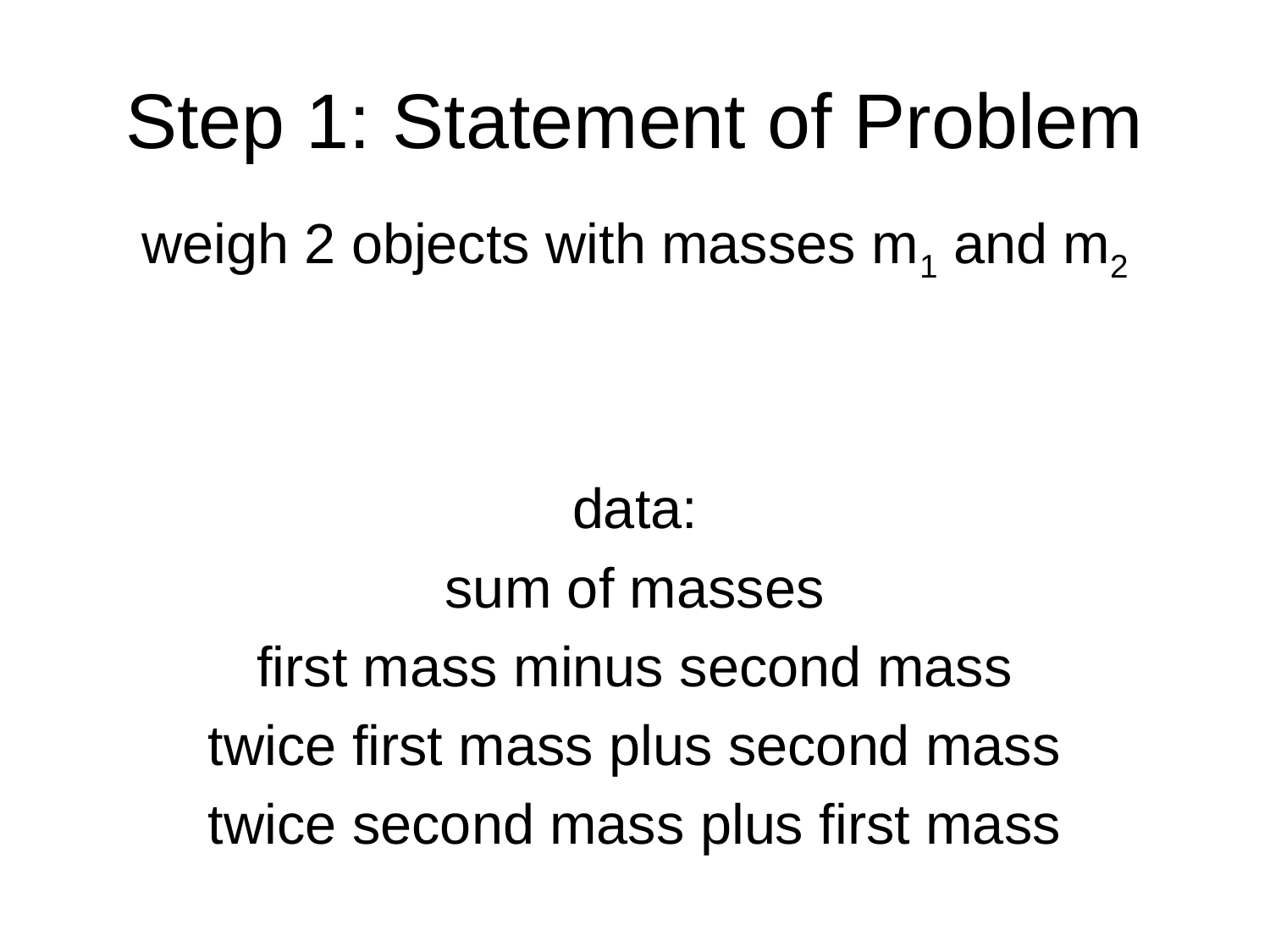

# Step 1: Statement of Problem
weigh 2 objects with masses m1 and m2

data:
sum of masses
first mass minus second mass
twice first mass plus second mass
twice second mass plus first mass